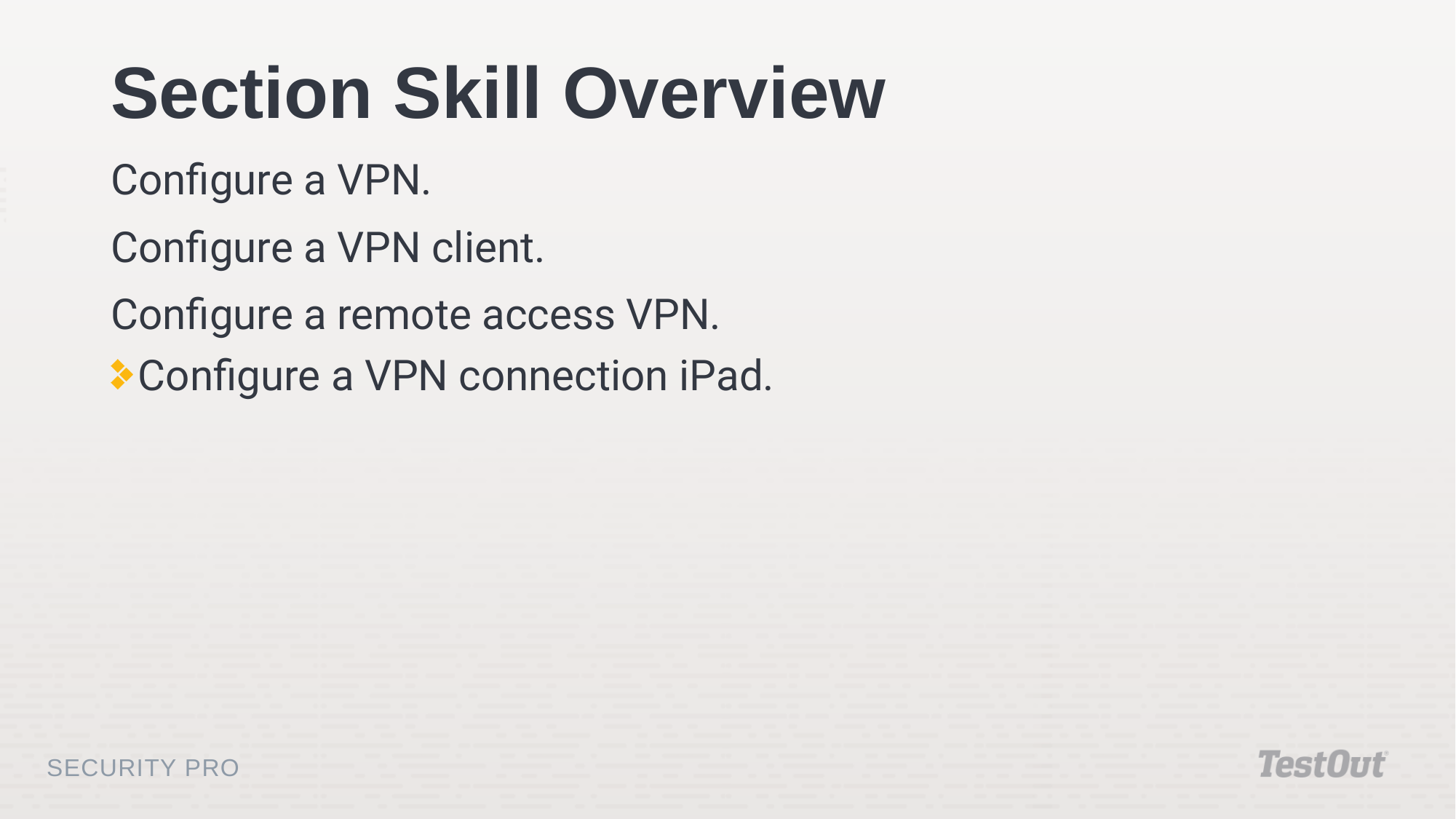

# Section Skill Overview
Configure a VPN.
Configure a VPN client.
Configure a remote access VPN.
Configure a VPN connection iPad.
Security Pro